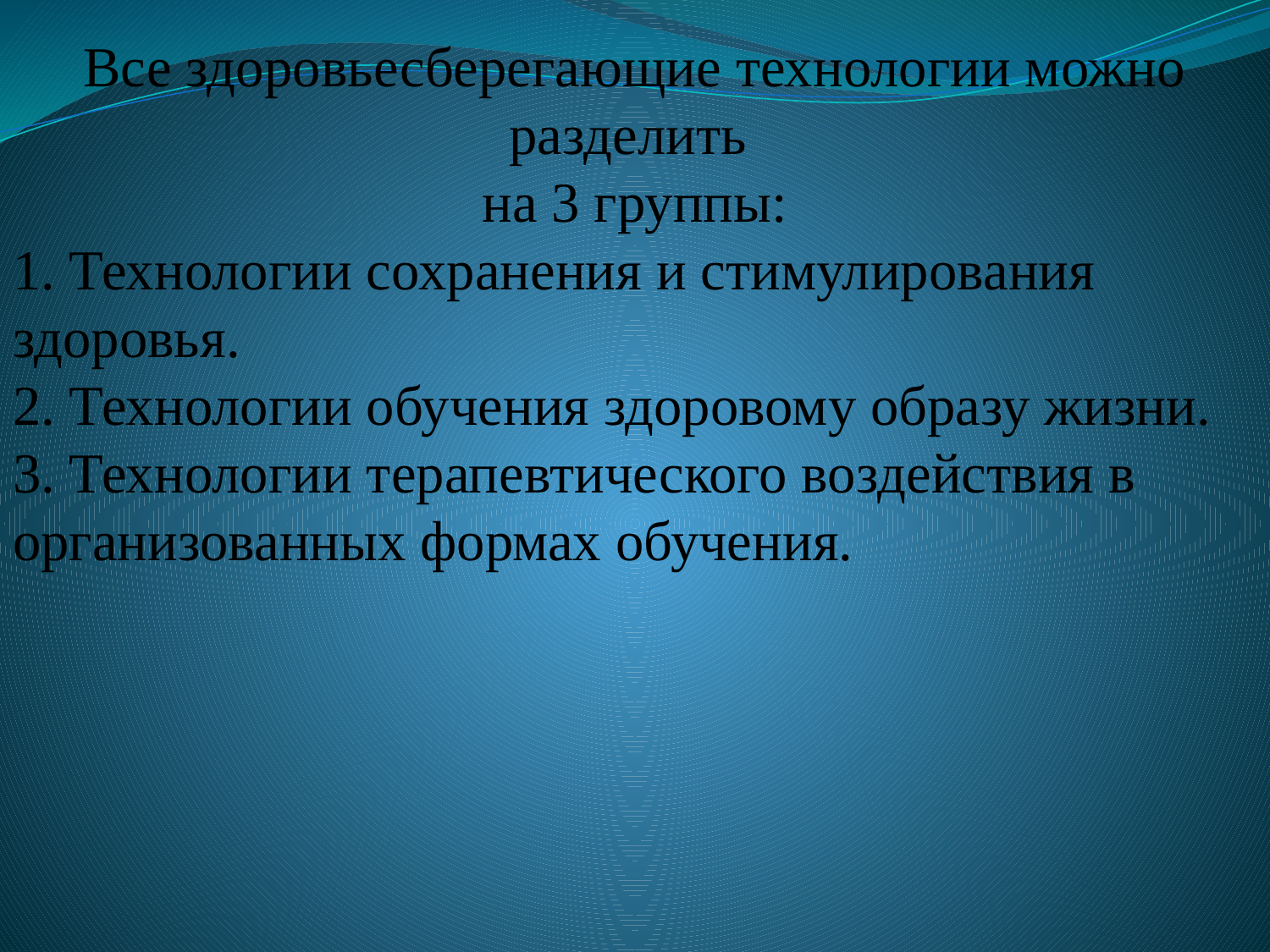

Все здоровьесберегающие технологии можно разделить
на 3 группы:
1. Технологии сохранения и стимулирования здоровья.
2. Технологии обучения здоровому образу жизни.
3. Технологии терапевтического воздействия в организованных формах обучения.